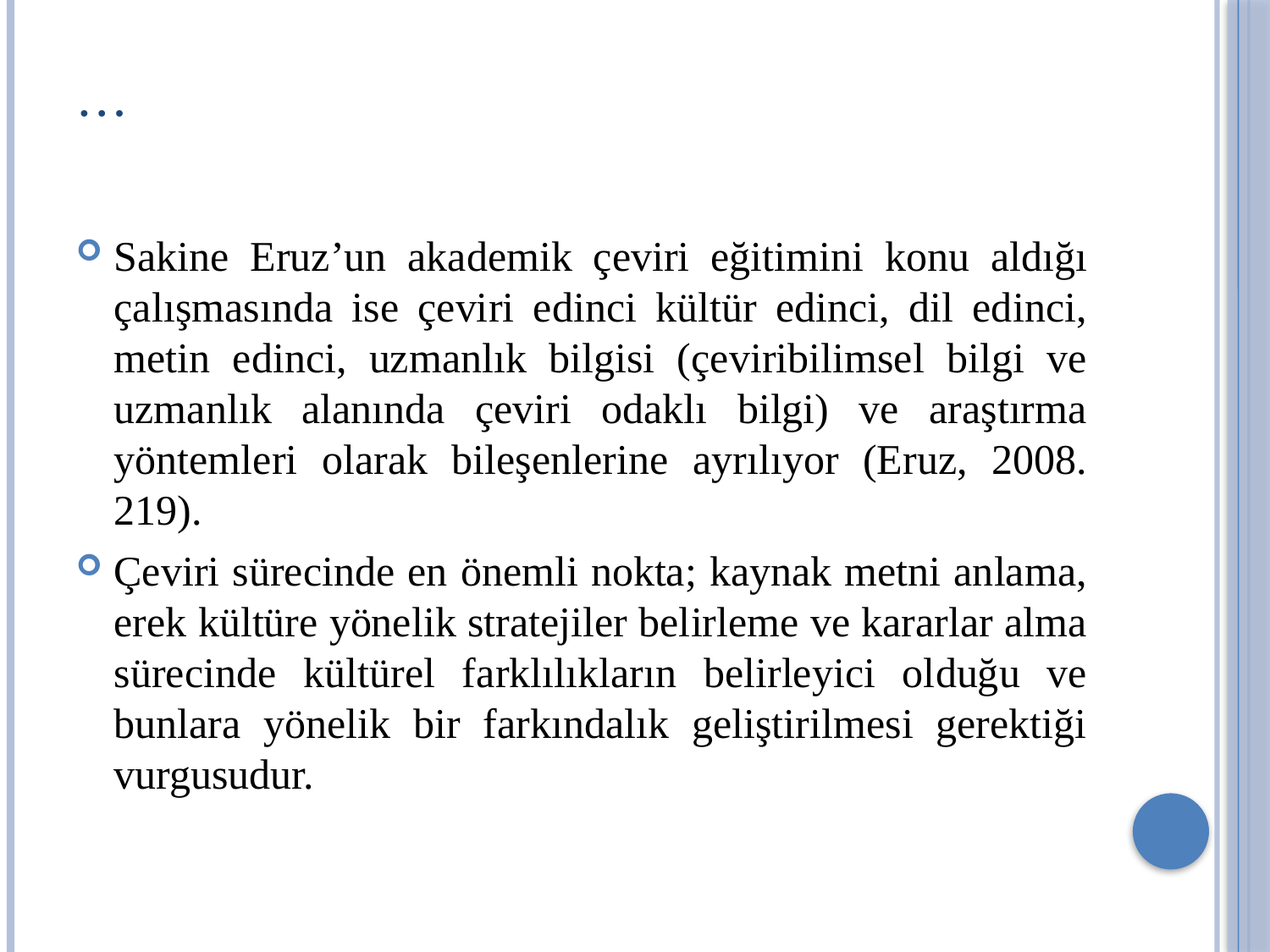

# …
Sakine Eruz’un akademik çeviri eğitimini konu aldığı çalışmasında ise çeviri edinci kültür edinci, dil edinci, metin edinci, uzmanlık bilgisi (çeviribilimsel bilgi ve uzmanlık alanında çeviri odaklı bilgi) ve araştırma yöntemleri olarak bileşenlerine ayrılıyor (Eruz, 2008. 219).
Çeviri sürecinde en önemli nokta; kaynak metni anlama, erek kültüre yönelik stratejiler belirleme ve kararlar alma sürecinde kültürel farklılıkların belirleyici olduğu ve bunlara yönelik bir farkındalık geliştirilmesi gerektiği vurgusudur.